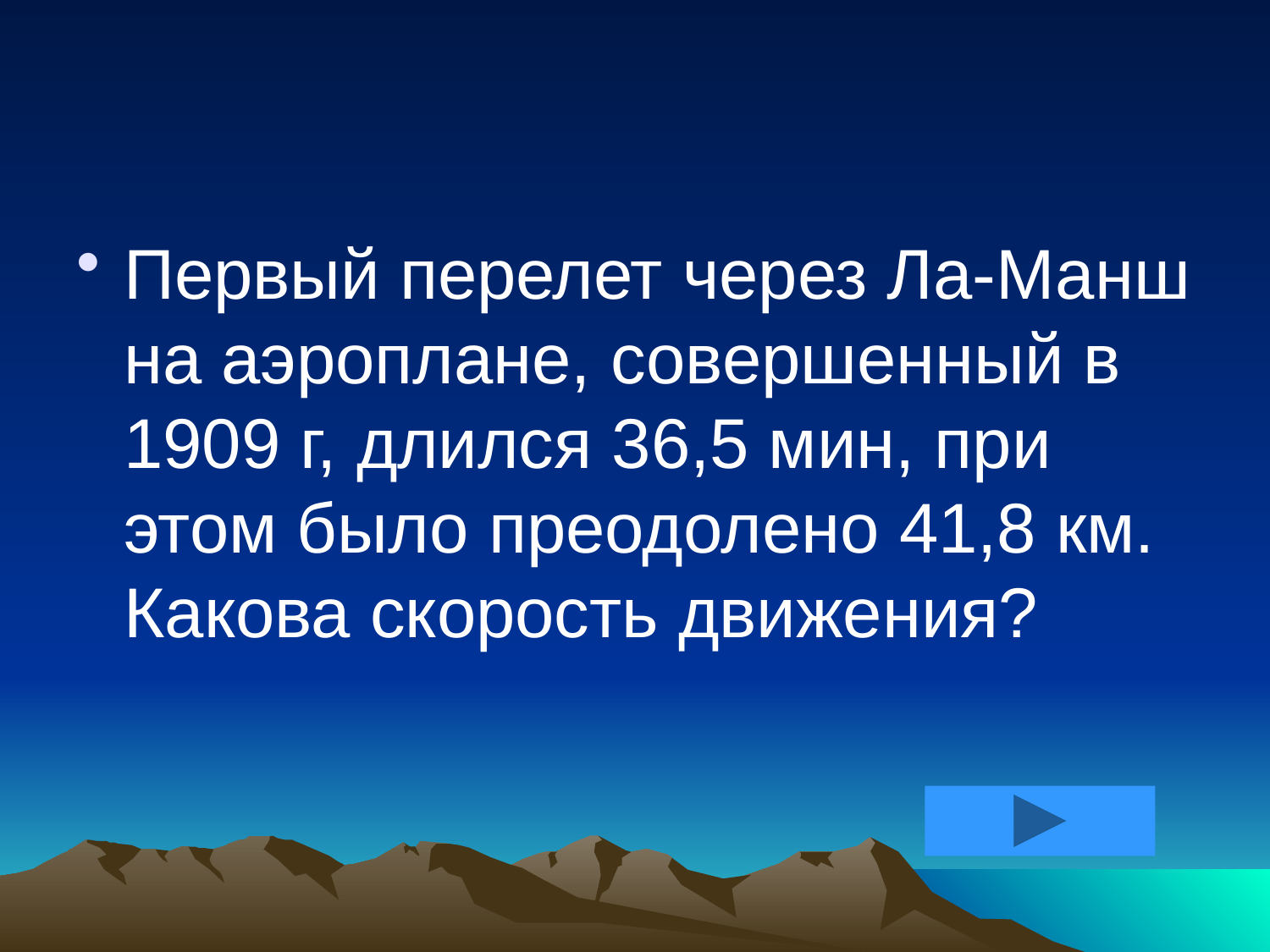

#
Первый перелет через Ла-Манш на аэроплане, совершенный в 1909 г, длился 36,5 мин, при этом было преодолено 41,8 км.
Какова скорость движения?